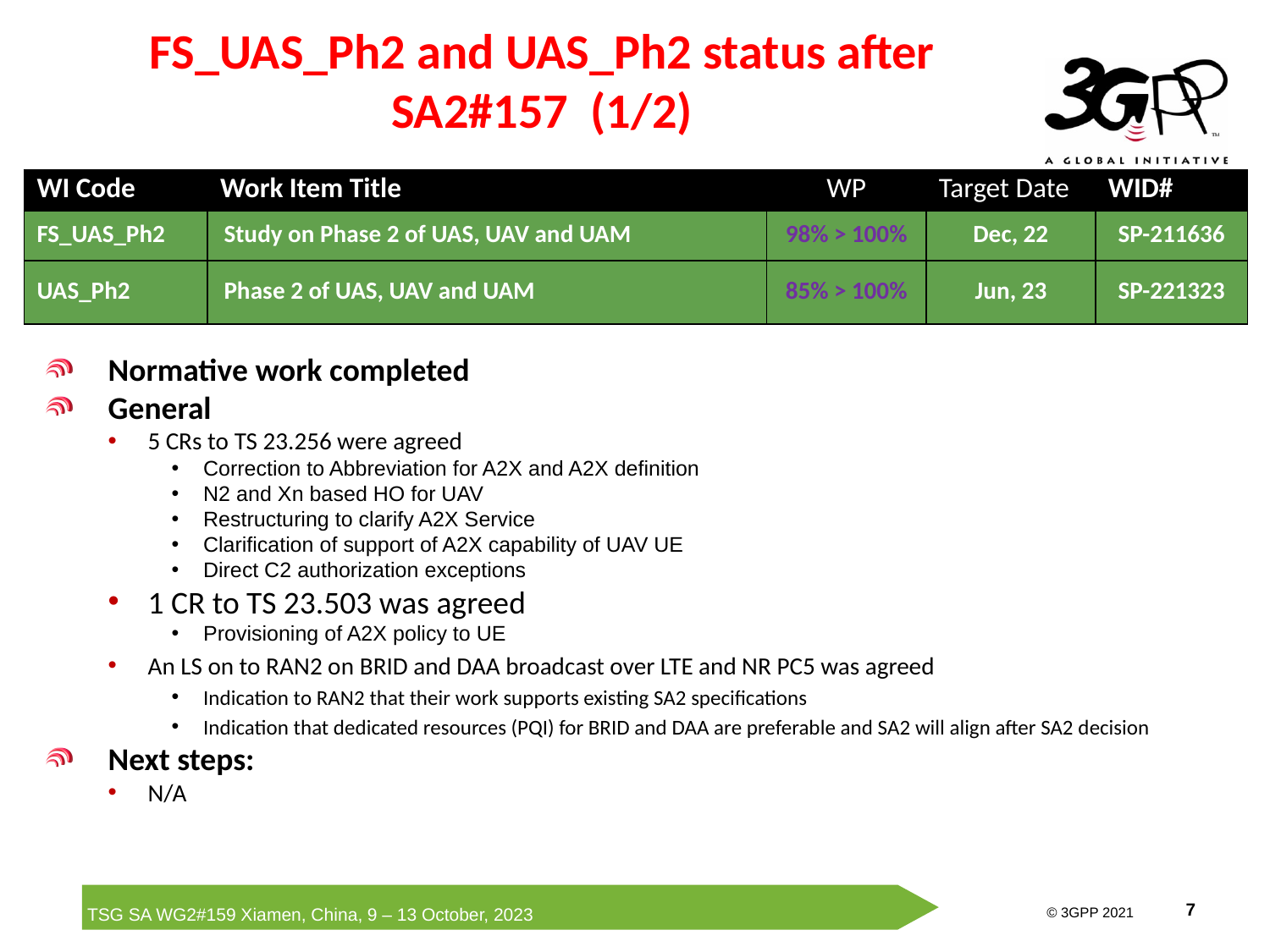

# FS_UAS_Ph2 and UAS_Ph2 status after SA2#157  (1/2)
| WI Code | Work Item Title | WP | Target Date | WID# |
| --- | --- | --- | --- | --- |
| FS\_UAS\_Ph2 | Study on Phase 2 of UAS, UAV and UAM | 98% > 100% | Dec, 22 | SP-211636 |
| UAS\_Ph2 | Phase 2 of UAS, UAV and UAM | 85% > 100% | Jun, 23 | SP-221323 |
Normative work completed
General
5 CRs to TS 23.256 were agreed
Correction to Abbreviation for A2X and A2X definition
N2 and Xn based HO for UAV
Restructuring to clarify A2X Service
Clarification of support of A2X capability of UAV UE
Direct C2 authorization exceptions
1 CR to TS 23.503 was agreed
Provisioning of A2X policy to UE
An LS on to RAN2 on BRID and DAA broadcast over LTE and NR PC5 was agreed
Indication to RAN2 that their work supports existing SA2 specifications
Indication that dedicated resources (PQI) for BRID and DAA are preferable and SA2 will align after SA2 decision
Next steps:
N/A